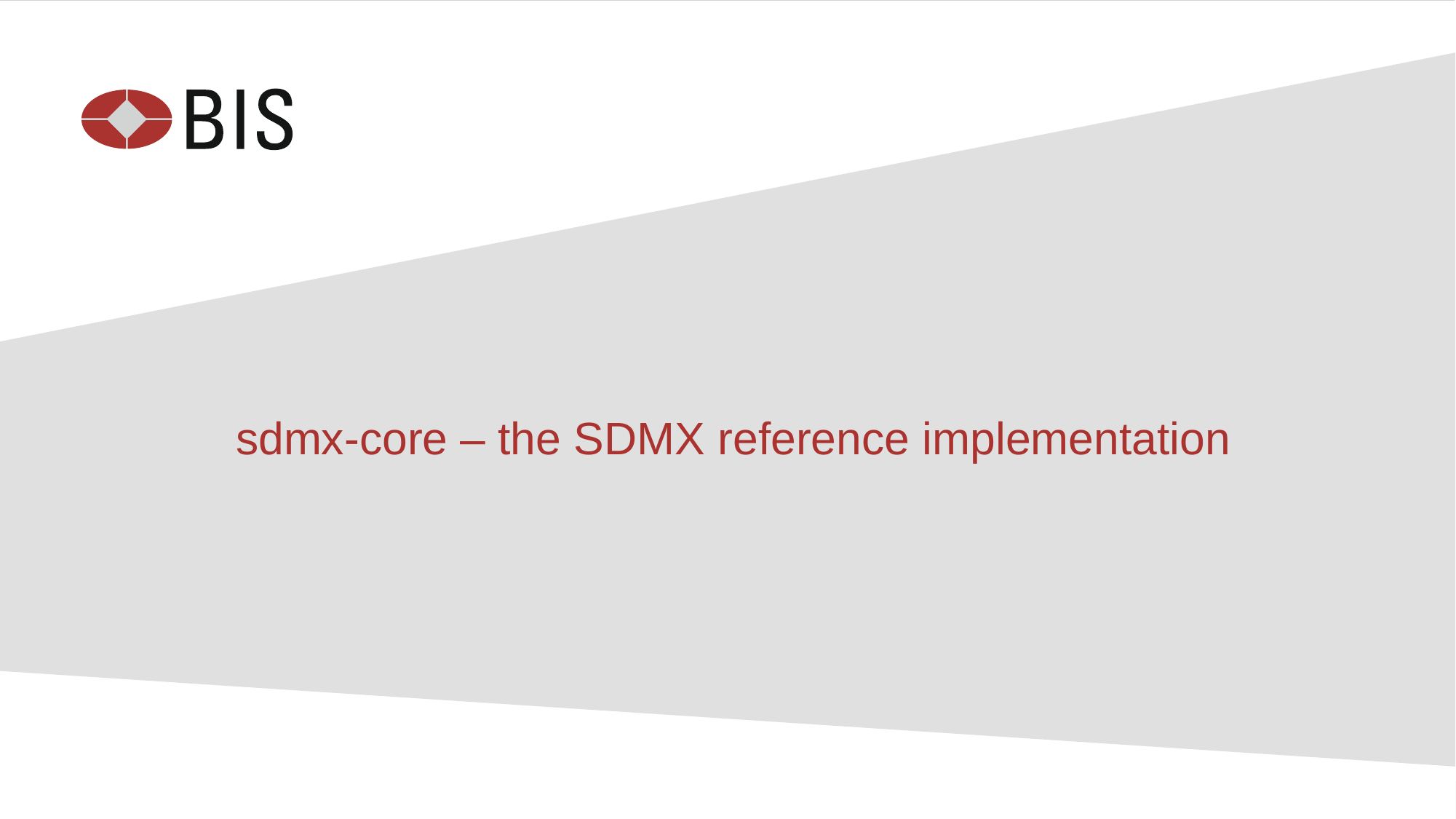

# sdmx-core – the SDMX reference implementation